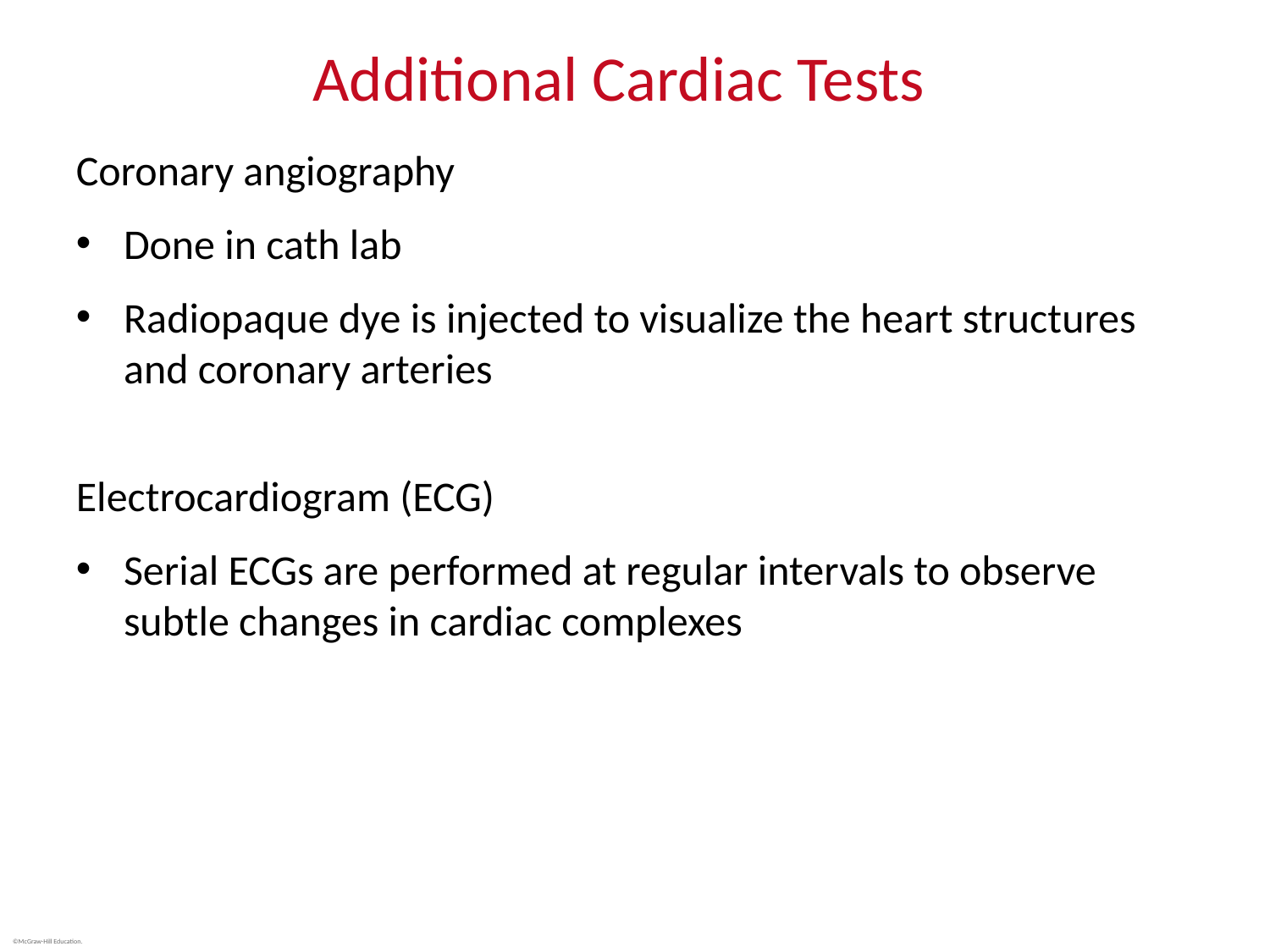

# Additional Cardiac Tests2
Coronary angiography
Done in cath lab
Radiopaque dye is injected to visualize the heart structures and coronary arteries
Electrocardiogram (ECG)
Serial ECGs are performed at regular intervals to observe subtle changes in cardiac complexes